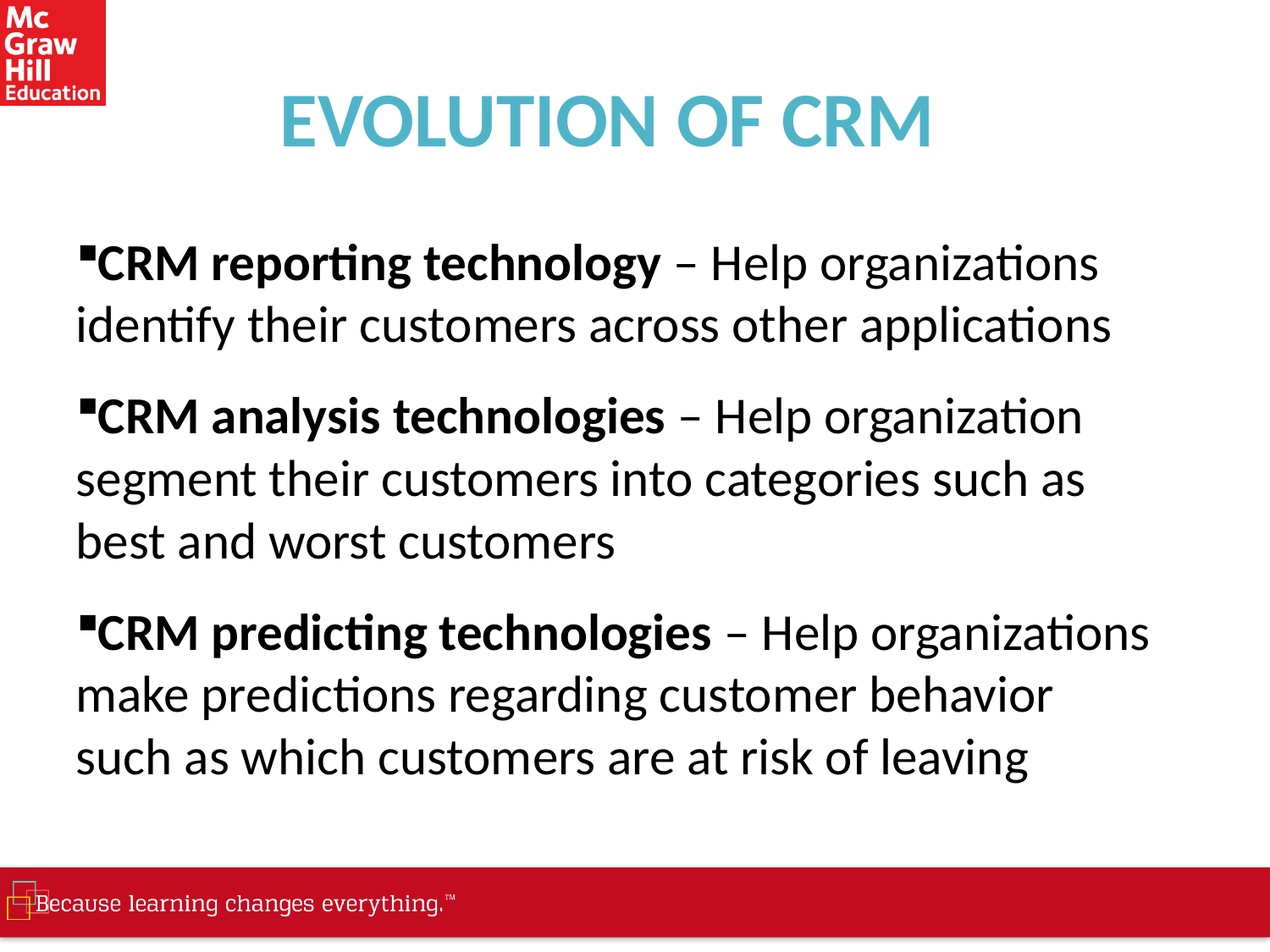

# EVOLUTION OF CRM
CRM reporting technology – Help organizations identify their customers across other applications
CRM analysis technologies – Help organization segment their customers into categories such as best and worst customers
CRM predicting technologies – Help organizations make predictions regarding customer behavior such as which customers are at risk of leaving